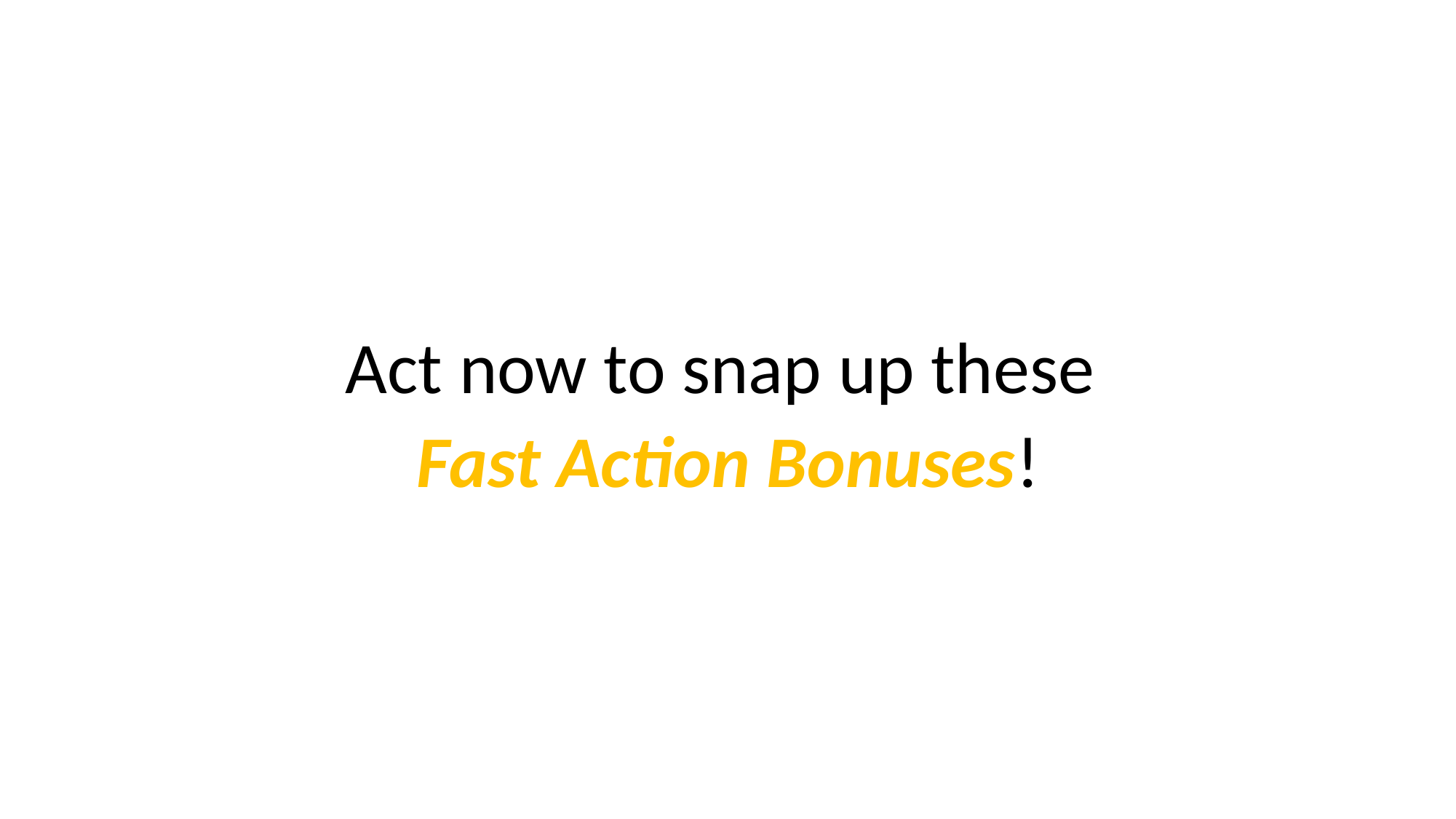

Act now to snap up these
Fast Action Bonuses!